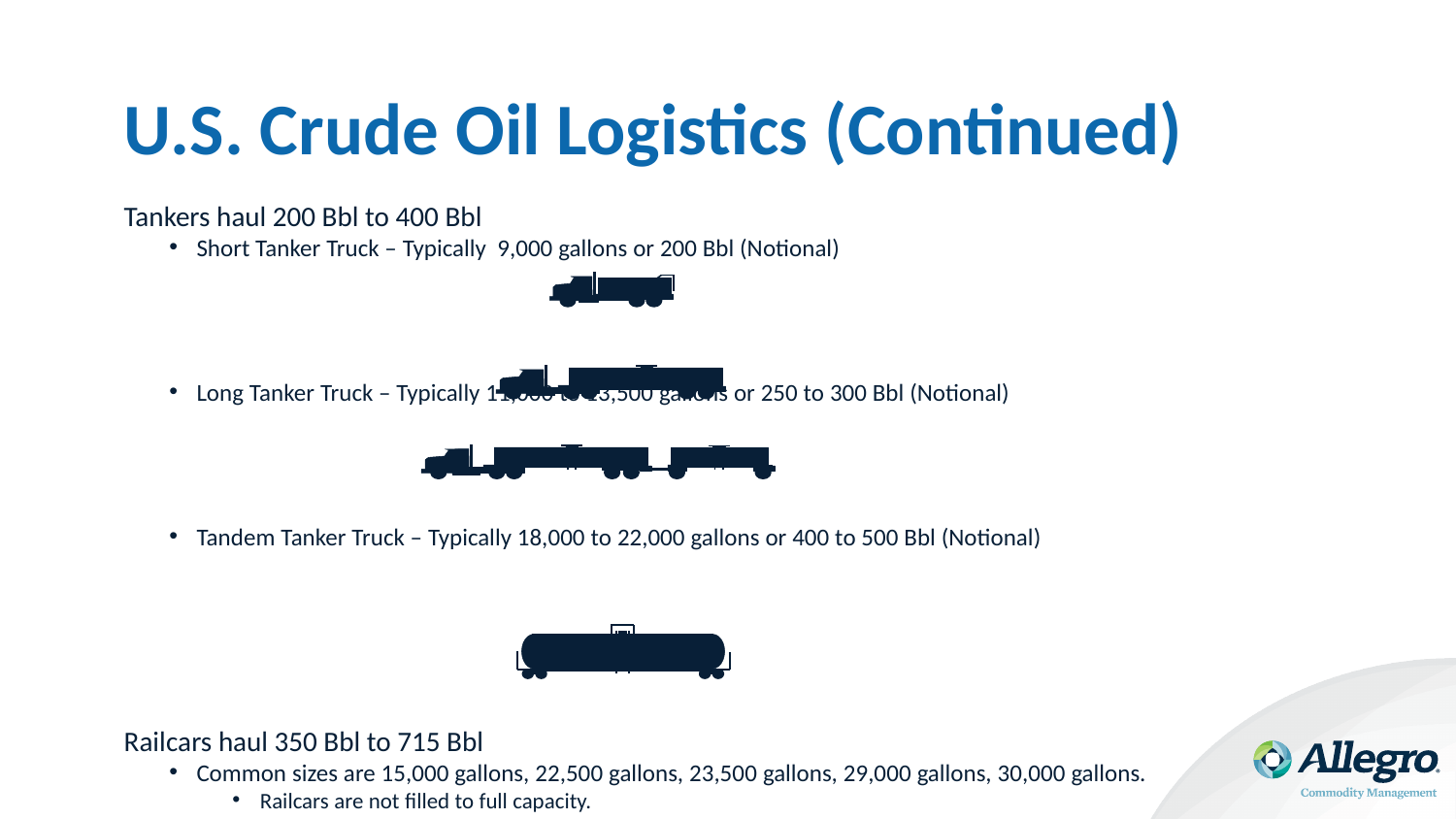

# U.S. Crude Oil Logistics (Continued)
Tankers haul 200 Bbl to 400 Bbl
Short Tanker Truck – Typically  9,000 gallons or 200 Bbl (Notional)

Long Tanker Truck – Typically 11,000 to 13,500 gallons or 250 to 300 Bbl (Notional)

Tandem Tanker Truck – Typically 18,000 to 22,000 gallons or 400 to 500 Bbl (Notional)

Railcars haul 350 Bbl to 715 Bbl
Common sizes are 15,000 gallons, 22,500 gallons, 23,500 gallons, 29,000 gallons, 30,000 gallons.
Railcars are not filled to full capacity.

Each railcar is unique and has its own gauging data on capacity.